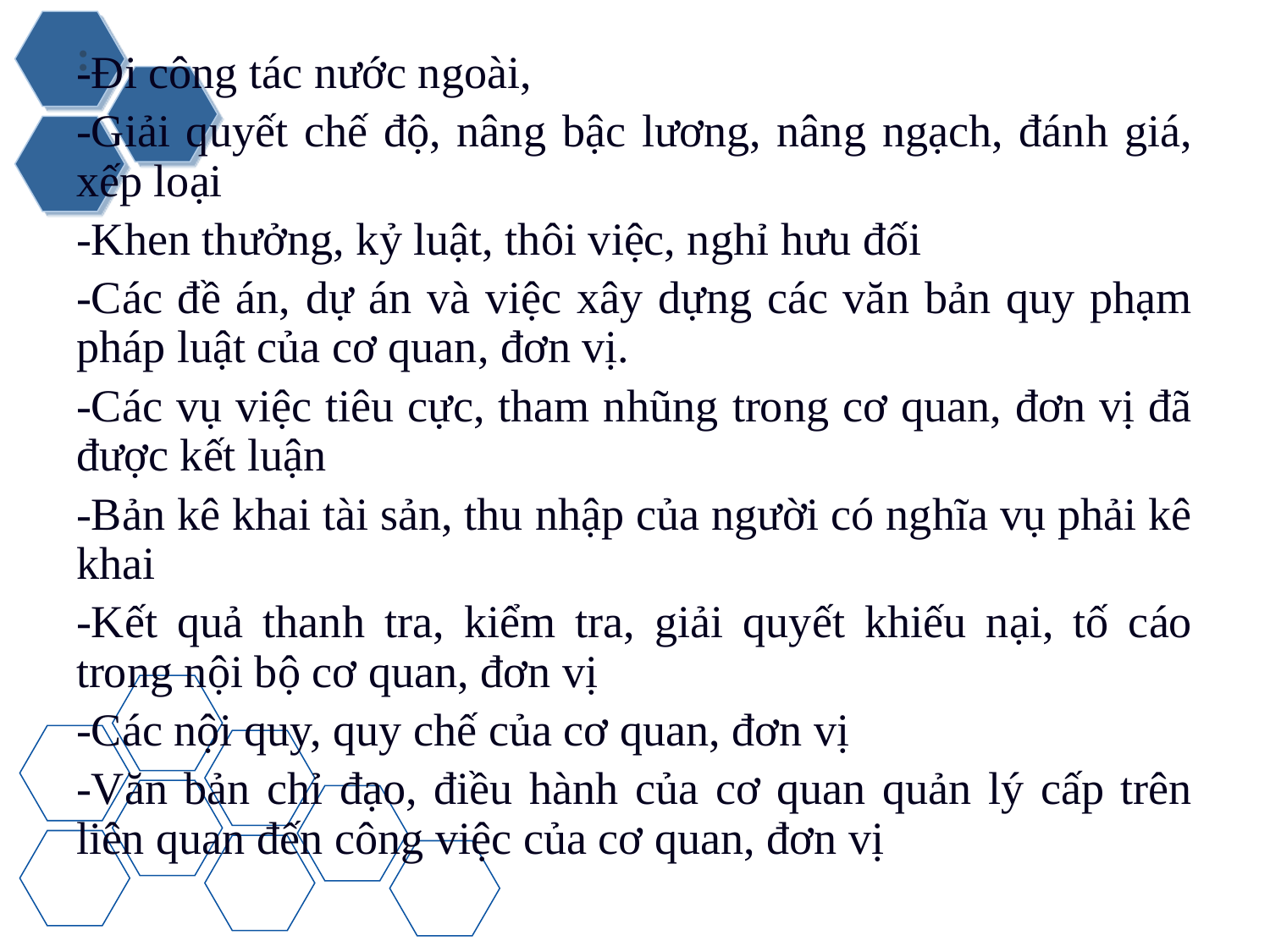

# :
-Đi công tác nước ngoài,
-Giải quyết chế độ, nâng bậc lương, nâng ngạch, đánh giá, xếp loại
-Khen thưởng, kỷ luật, thôi việc, nghỉ hưu đối
-Các đề án, dự án và việc xây dựng các văn bản quy phạm pháp luật của cơ quan, đơn vị.
-Các vụ việc tiêu cực, tham nhũng trong cơ quan, đơn vị đã được kết luận
-Bản kê khai tài sản, thu nhập của người có nghĩa vụ phải kê khai
-Kết quả thanh tra, kiểm tra, giải quyết khiếu nại, tố cáo trong nội bộ cơ quan, đơn vị
-Các nội quy, quy chế của cơ quan, đơn vị
-Văn bản chỉ đạo, điều hành của cơ quan quản lý cấp trên liên quan đến công việc của cơ quan, đơn vị